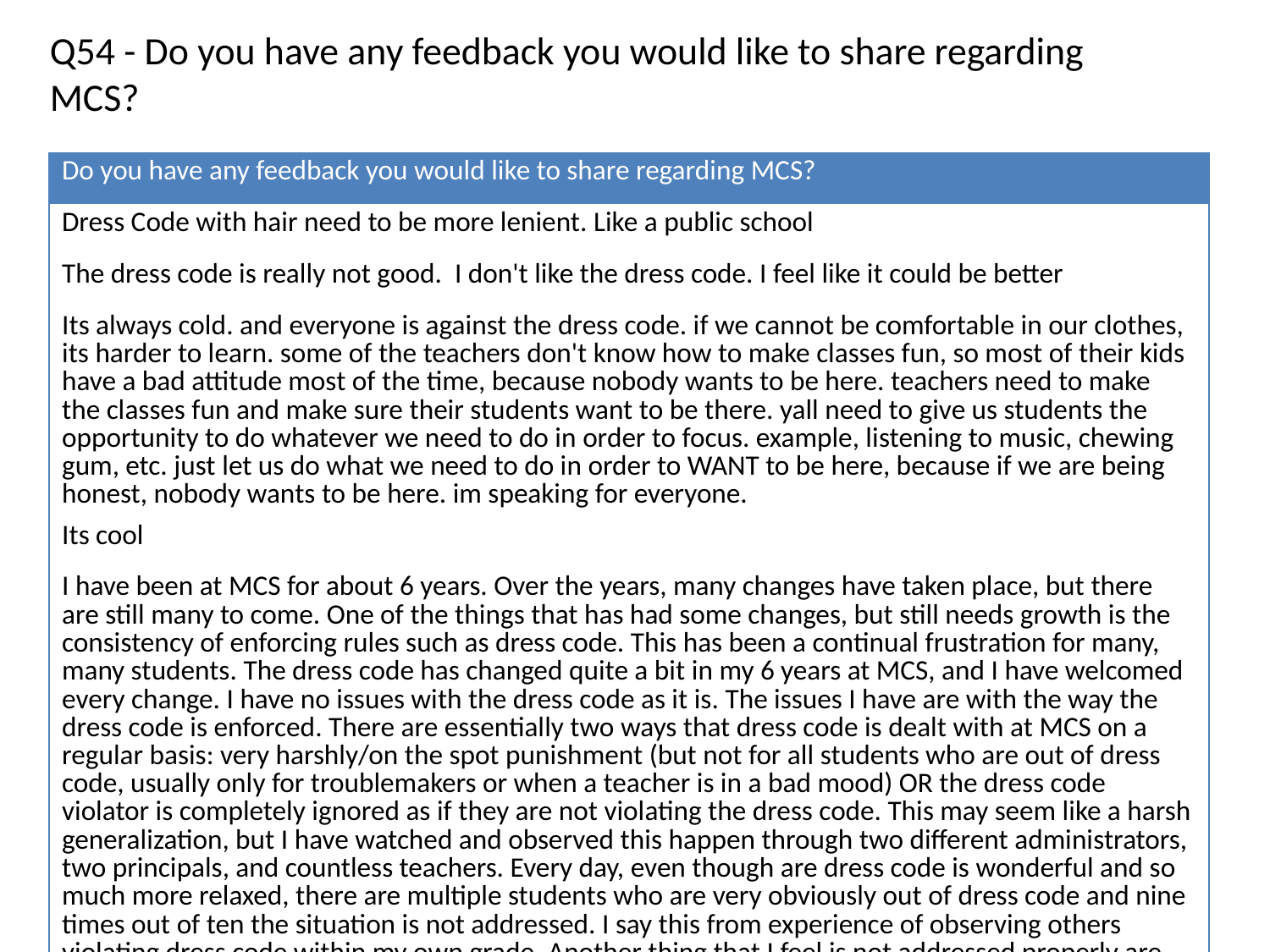

Q54 - Do you have any feedback you would like to share regarding MCS?
| Do you have any feedback you would like to share regarding MCS? |
| --- |
| Dress Code with hair need to be more lenient. Like a public school |
| The dress code is really not good. I don't like the dress code. I feel like it could be better |
| Its always cold. and everyone is against the dress code. if we cannot be comfortable in our clothes, its harder to learn. some of the teachers don't know how to make classes fun, so most of their kids have a bad attitude most of the time, because nobody wants to be here. teachers need to make the classes fun and make sure their students want to be there. yall need to give us students the opportunity to do whatever we need to do in order to focus. example, listening to music, chewing gum, etc. just let us do what we need to do in order to WANT to be here, because if we are being honest, nobody wants to be here. im speaking for everyone. |
| Its cool |
| I have been at MCS for about 6 years. Over the years, many changes have taken place, but there are still many to come. One of the things that has had some changes, but still needs growth is the consistency of enforcing rules such as dress code. This has been a continual frustration for many, many students. The dress code has changed quite a bit in my 6 years at MCS, and I have welcomed every change. I have no issues with the dress code as it is. The issues I have are with the way the dress code is enforced. There are essentially two ways that dress code is dealt with at MCS on a regular basis: very harshly/on the spot punishment (but not for all students who are out of dress code, usually only for troublemakers or when a teacher is in a bad mood) OR the dress code violator is completely ignored as if they are not violating the dress code. This may seem like a harsh generalization, but I have watched and observed this happen through two different administrators, two principals, and countless teachers. Every day, even though are dress code is wonderful and so much more relaxed, there are multiple students who are very obviously out of dress code and nine times out of ten the situation is not addressed. I say this from experience of observing others violating dress code within my own grade. Another thing that I feel is not addressed properly are issues with character/language/conversations. It saddens me that over the past 6 years I really haven't seen any growth in trying to help students grow in these areas. When a student is consistently speaking and acting in ways that are not honoring to the Lord, they need to be addressed. I understand that those in authority may not always be in the general area when students are behaving this way, but character can be observed anywhere and at anytime. Students cannot keep up a fake "good kid" identity 24/7 in front of adults. Those in authority can see from actions, social media, etc. that there are character issues which need to be addressed and held accountable to the standards laid out in the handbook. But over and over again I am still seeing these issues either not being addressed or being addressed but not harsh enough/or continued until the student changes their behavior. There are certain students who have caused many issues at MCS over the years I have been here and they have been addressed a few times, but continue to cause issues and violate the handbook often. Warnings have been given to these students, but these warnings are basically empty threats that carry no meaning because when the students pay no regard to the warnings nothing is done. This is an area that I hope MCS can begin to grow in, because it's sad that at a Christian school we are not encouraging consistent Christian character. As you can see from the rest of my survey, my time at MCS is coming to an end, but I wanted to share feedback so growth can happen for other students who are still here. My time at MCS has been good and I have learned a lot. I have to be honest and say that I have learned the most from the inconsistencies, the way problems have been wrongly handled in the past, and the way I have observed self-absorbed students never truly get the help/accountability they need. Thank you for your time and caring about what the students think. |